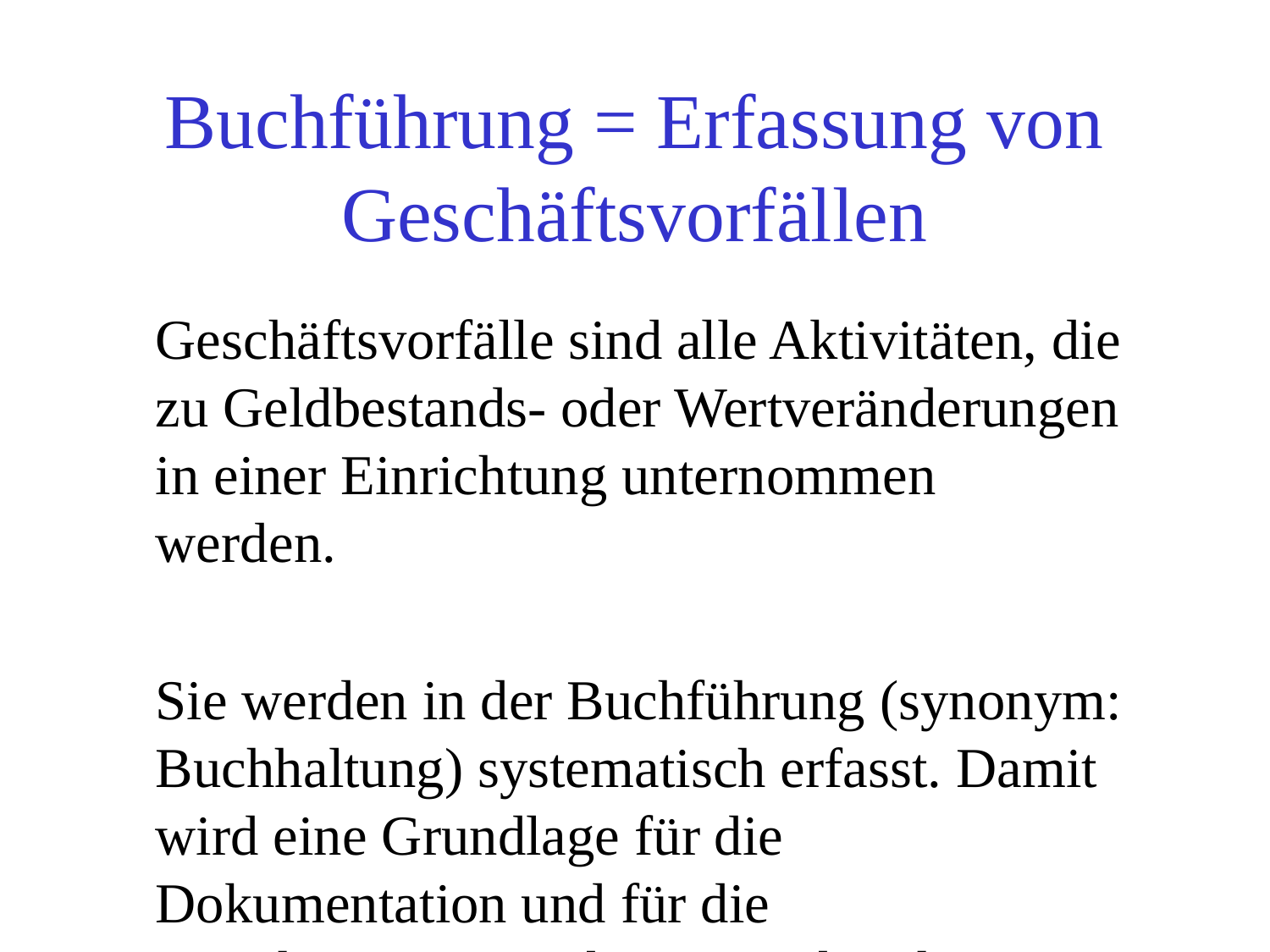

# Buchführung = Erfassung von Geschäftsvorfällen
	Geschäftsvorfälle sind alle Aktivitäten, die zu Geldbestands- oder Wertveränderungen in einer Einrichtung unternommen werden.

	Sie werden in der Buchführung (synonym: Buchhaltung) systematisch erfasst. Damit wird eine Grundlage für die Dokumentation und für die Berichterstattung über eine Abrechnungs-periode gelegt.